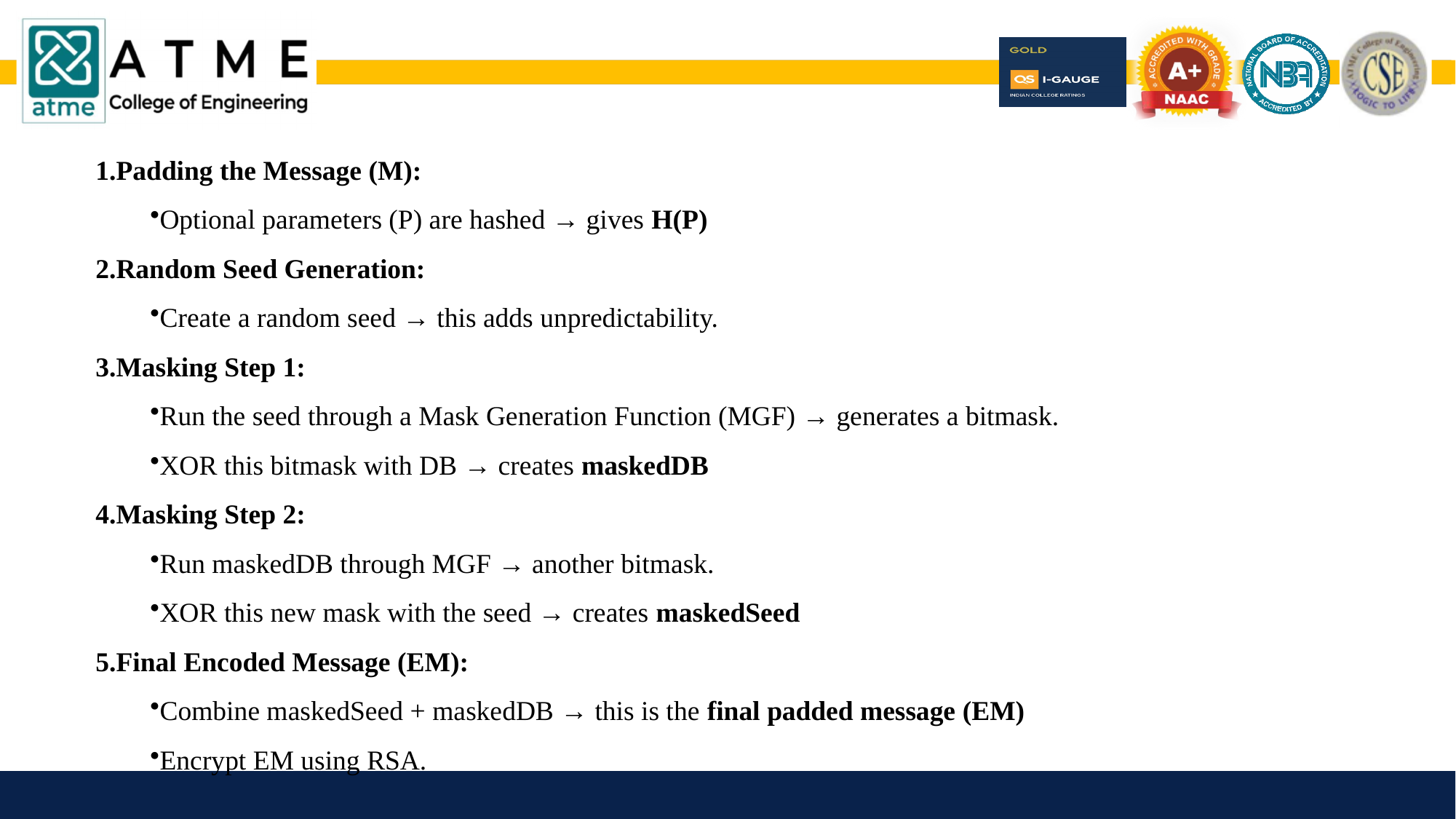

Padding the Message (M):
Optional parameters (P) are hashed → gives H(P)
Random Seed Generation:
Create a random seed → this adds unpredictability.
Masking Step 1:
Run the seed through a Mask Generation Function (MGF) → generates a bitmask.
XOR this bitmask with DB → creates maskedDB
Masking Step 2:
Run maskedDB through MGF → another bitmask.
XOR this new mask with the seed → creates maskedSeed
Final Encoded Message (EM):
Combine maskedSeed + maskedDB → this is the final padded message (EM)
Encrypt EM using RSA.